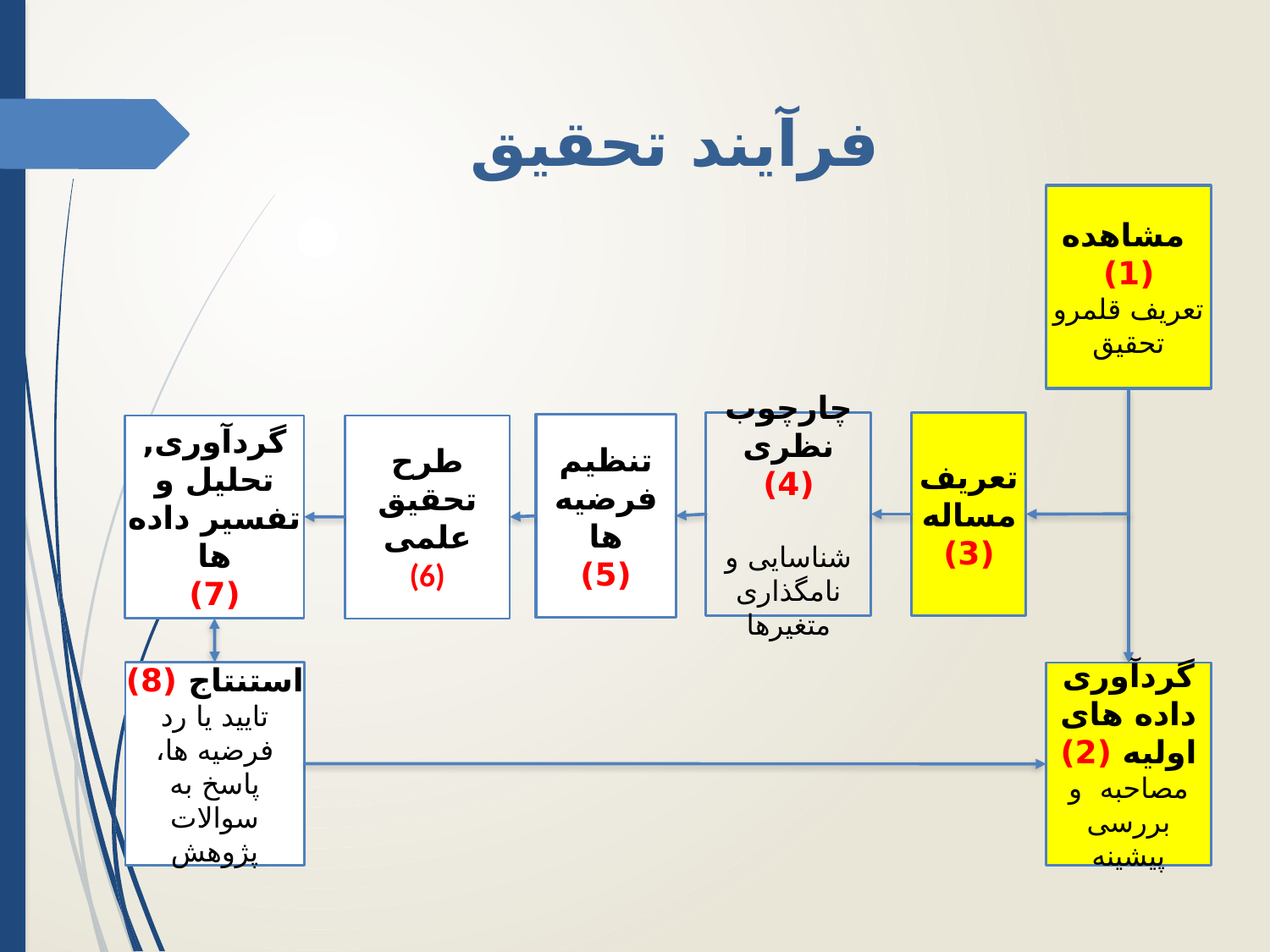

فرآیند تحقیق
 مشاهده (1)
تعریف قلمرو تحقیق
چارچوب نظری
(4)

شناسایی و نامگذاری متغیرها
تعریف مساله
(3)
تنظیم فرضیه ها
(5)
گردآوری, تحلیل و تفسیر داده ها
(7)
طرح تحقیق علمی
(6)
استنتاج (8)
تایید یا رد فرضیه ها، پاسخ به سوالات پژوهش
گردآوری داده های اولیه (2)
مصاحبه  و بررسی پیشینه